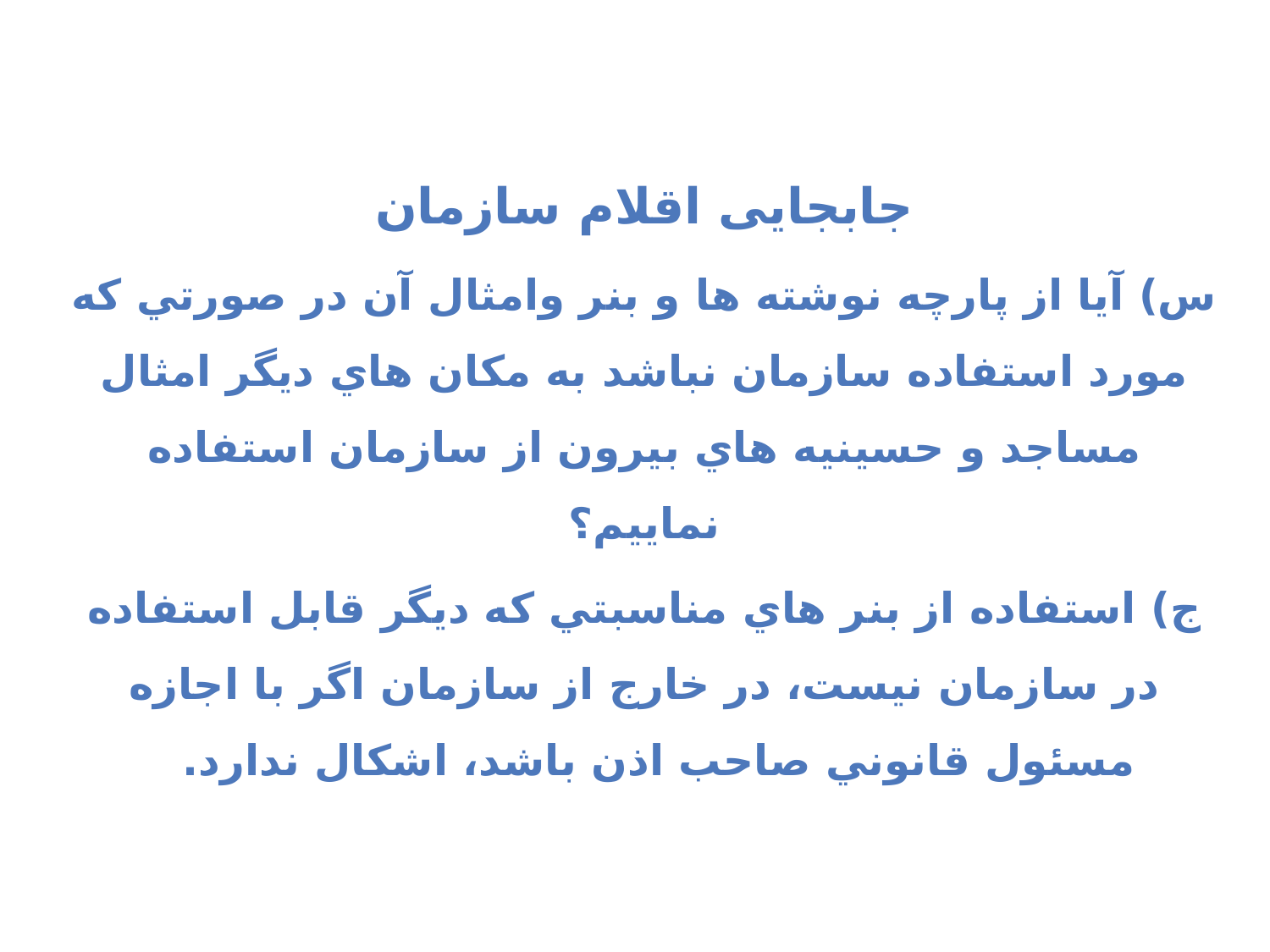

جابجایی اقلام سازمان
س) آيا از پارچه نوشته ها و بنر وامثال آن در صورتي كه مورد استفاده سازمان نباشد به مكان هاي ديگر امثال مساجد و حسينيه هاي بيرون از سازمان استفاده نماييم؟
ج) استفاده از بنر هاي مناسبتي كه ديگر قابل استفاده در سازمان نيست، در خارج از سازمان اگر با اجازه مسئول قانوني صاحب اذن باشد، اشكال ندارد.